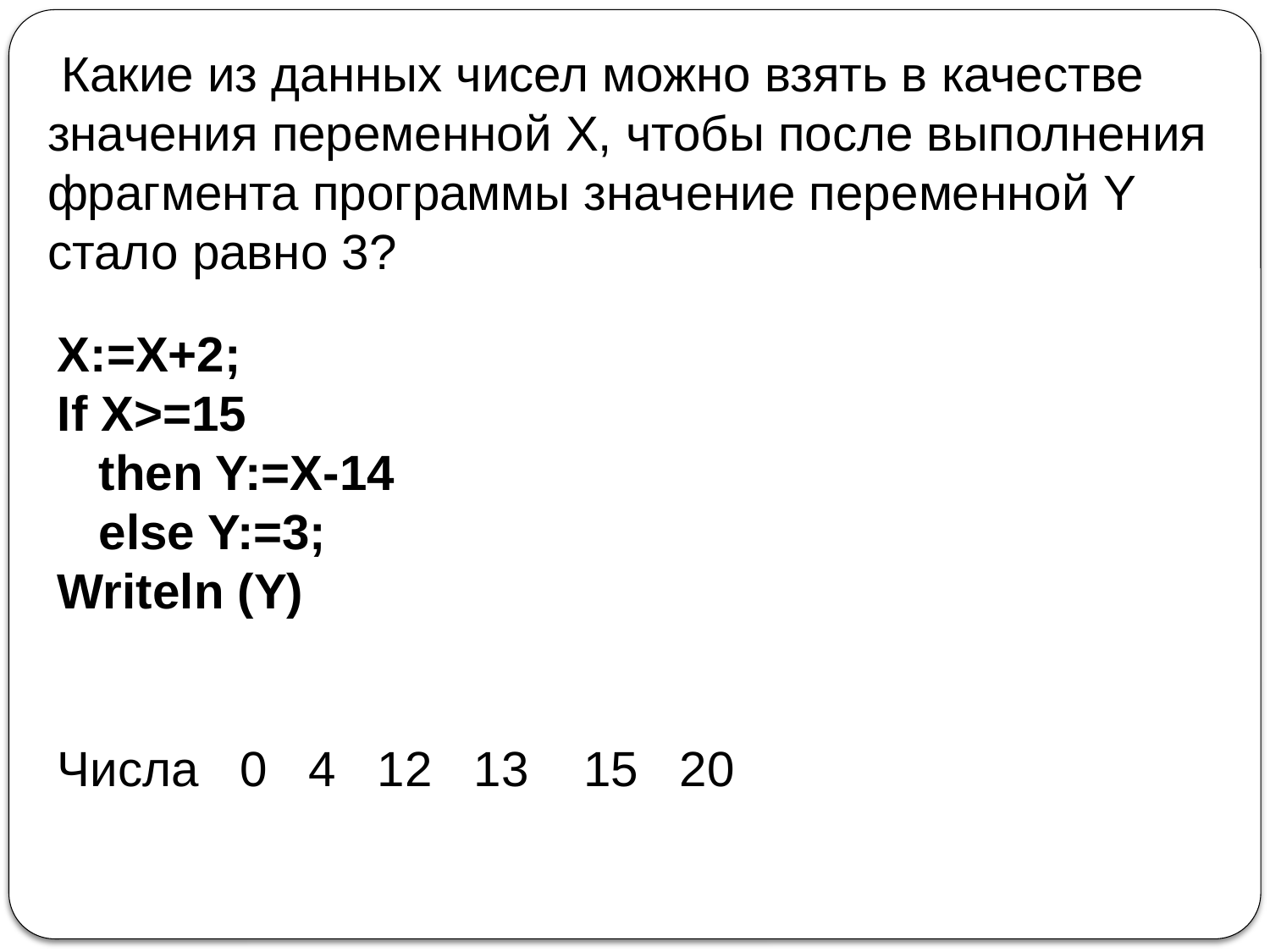

Какие из данных чисел можно взять в качестве значения переменной Х, чтобы после выполнения фрагмента программы значение переменной Y стало равно 3?

X:=X+2;
If X>=15
   then Y:=X-14
   else Y:=3;
Writeln (Y)

Числа   0   4   12   13    15   20